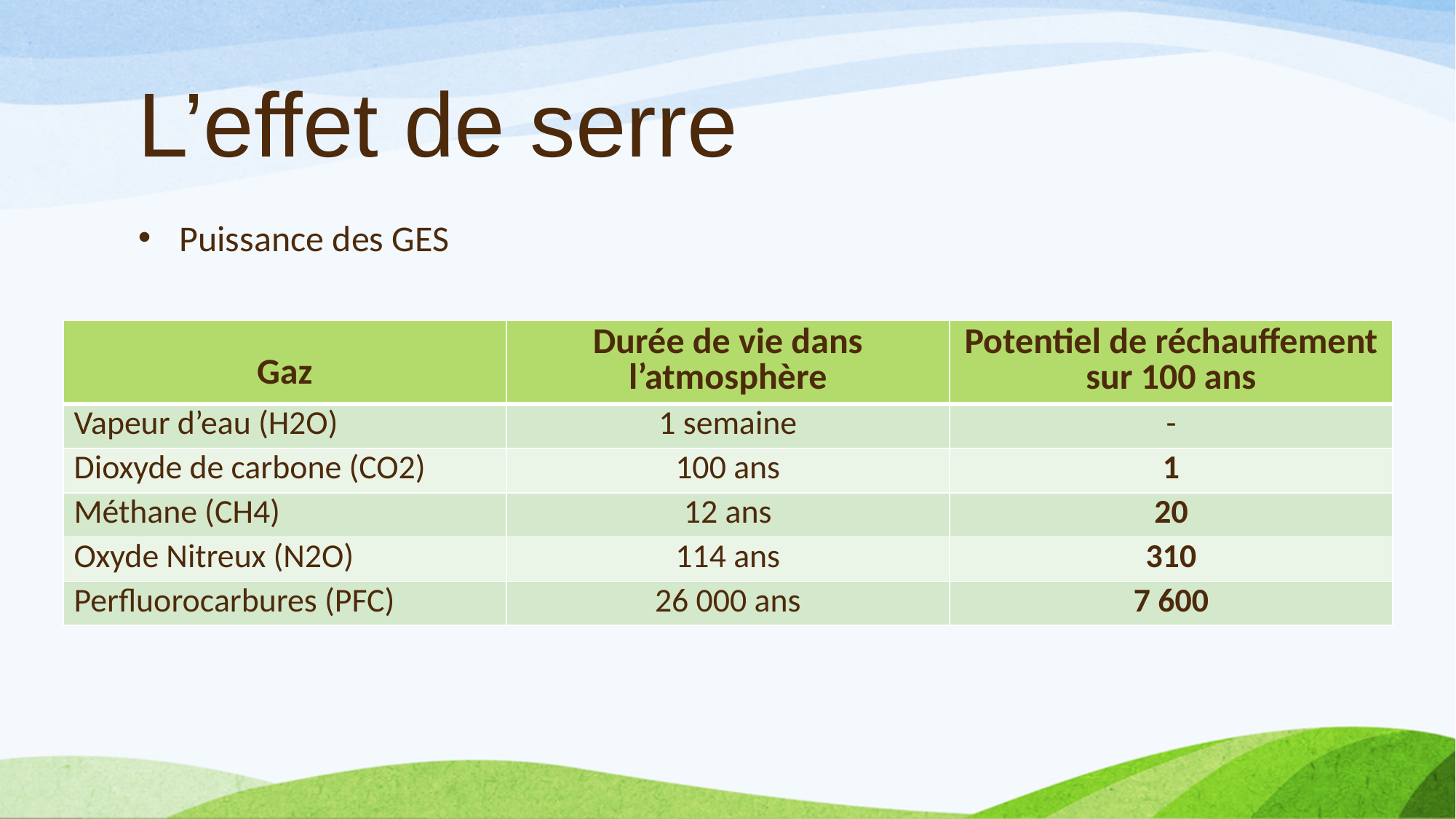

# L’effet de serre
Puissance des GES
| Gaz | Durée de vie dans l’atmosphère | Potentiel de réchauffement sur 100 ans |
| --- | --- | --- |
| Vapeur d’eau (H2O) | 1 semaine | - |
| Dioxyde de carbone (CO2) | 100 ans | 1 |
| Méthane (CH4) | 12 ans | 20 |
| Oxyde Nitreux (N2O) | 114 ans | 310 |
| Perfluorocarbures (PFC) | 26 000 ans | 7 600 |